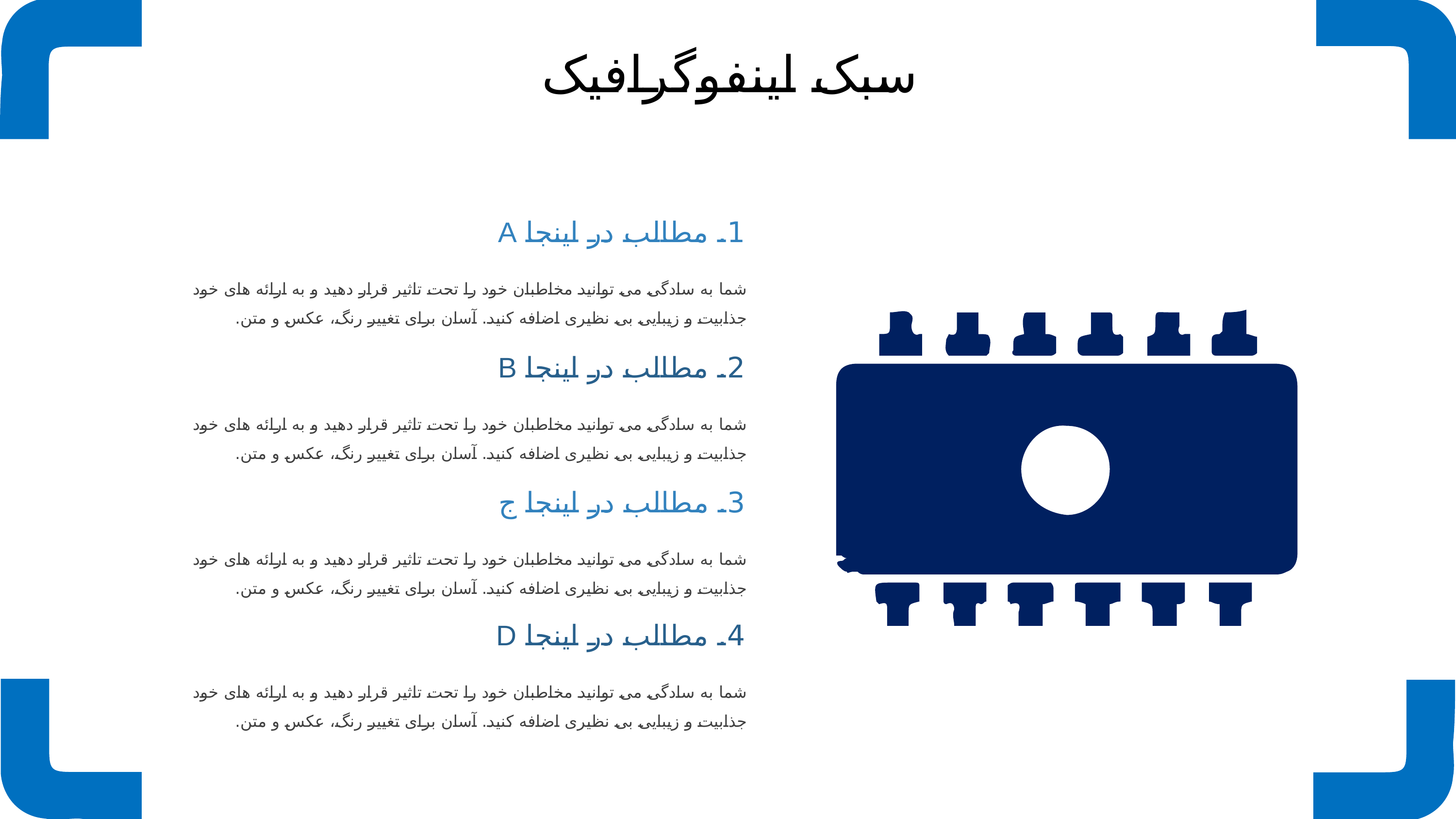

سبک اینفوگرافیک
1. مطالب در اینجا A
شما به سادگی می توانید مخاطبان خود را تحت تاثیر قرار دهید و به ارائه های خود جذابیت و زیبایی بی نظیری اضافه کنید. آسان برای تغییر رنگ، عکس و متن.

2. مطالب در اینجا B

شما به سادگی می توانید مخاطبان خود را تحت تاثیر قرار دهید و به ارائه های خود جذابیت و زیبایی بی نظیری اضافه کنید. آسان برای تغییر رنگ، عکس و متن.
3. مطالب در اینجا ج
شما به سادگی می توانید مخاطبان خود را تحت تاثیر قرار دهید و به ارائه های خود جذابیت و زیبایی بی نظیری اضافه کنید. آسان برای تغییر رنگ، عکس و متن.

4. مطالب در اینجا D
شما به سادگی می توانید مخاطبان خود را تحت تاثیر قرار دهید و به ارائه های خود جذابیت و زیبایی بی نظیری اضافه کنید. آسان برای تغییر رنگ، عکس و متن.